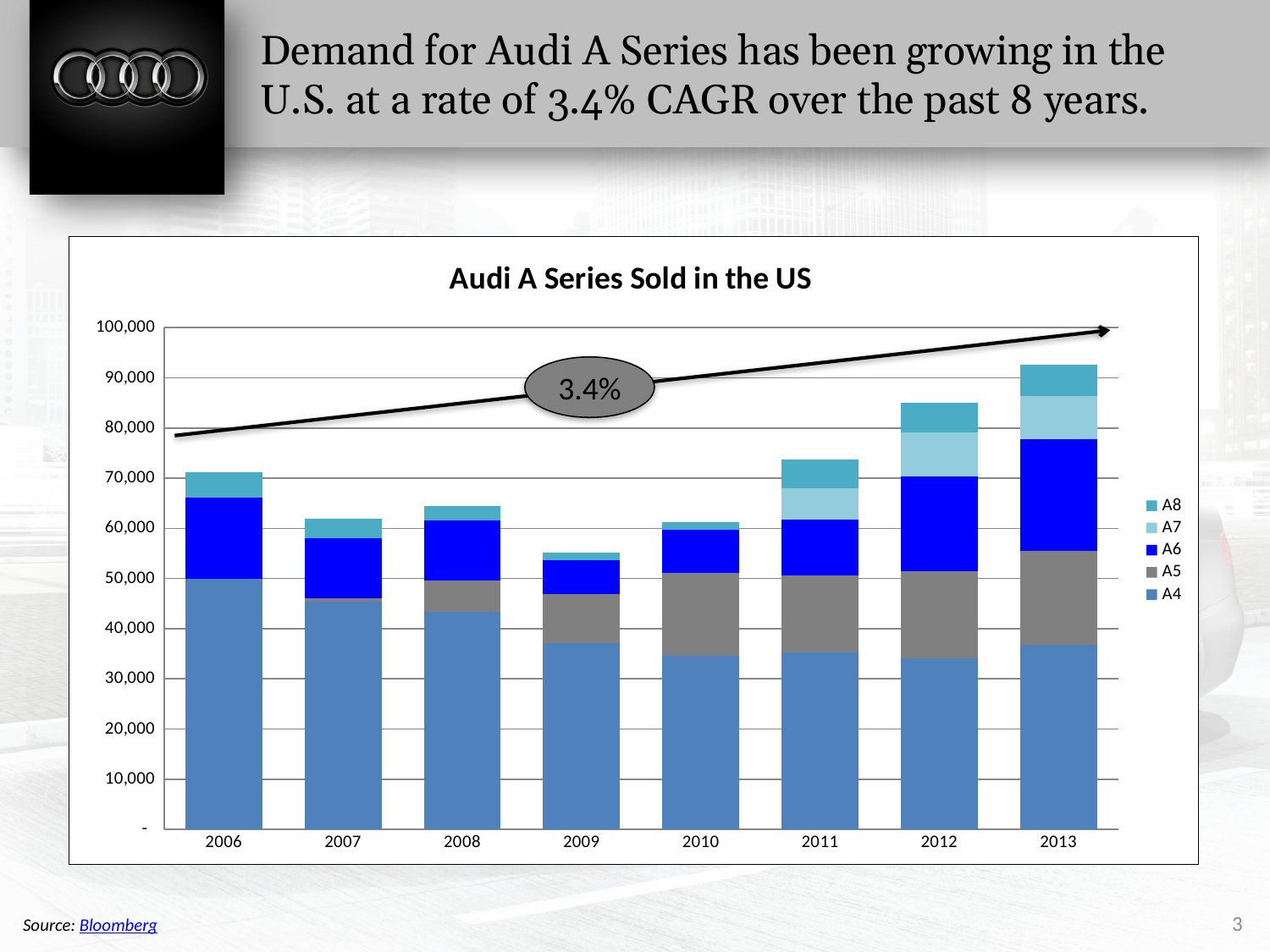

# Demand for Audi A Series has been growing in the U.S. at a rate of 3.4% CAGR over the past 8 years.

### Chart: Audi A Series Sold in the US

| Category |  |  |  |  |  |
|---|---|---|---|---|---|
| 2006 | 49862.0 | 0.0 | 16219.0 | 0.0 | 5038.0 |
| 2007 | 45411.0 | 625.0 | 12001.0 | 0.0 | 3826.0 |
| 2008 | 43343.0 | 6282.0 | 11956.0 | 0.0 | 2825.0 |
| 2009 | 37070.0 | 9800.0 | 6786.0 | 0.0 | 1463.0 |
| 2010 | 34672.0 | 16379.0 | 8675.0 | 0.0 | 1521.0 |
| 2011 | 35234.0 | 15385.0 | 11124.0 | 6270.0 | 5700.0 |
| 2012 | 34163.0 | 17270.0 | 18998.0 | 8598.0 | 6002.0 |
| 2013 | 36744.0 | 18664.0 | 22428.0 | 8483.0 | 6300.0 |
3.4%
3
Source: Bloomberg